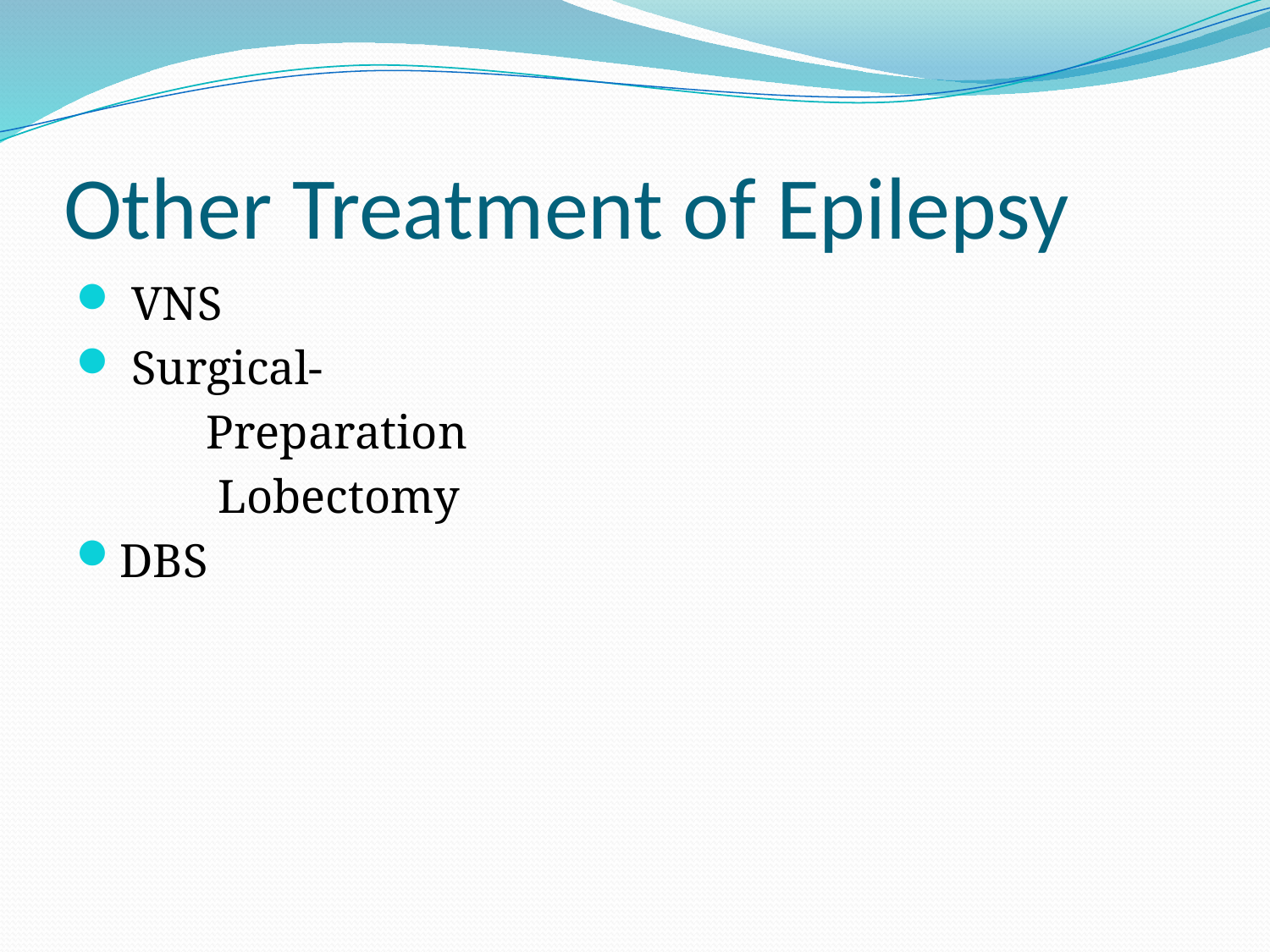

# Other Treatment of Epilepsy
 VNS
 Surgical-
           Preparation
            Lobectomy
DBS